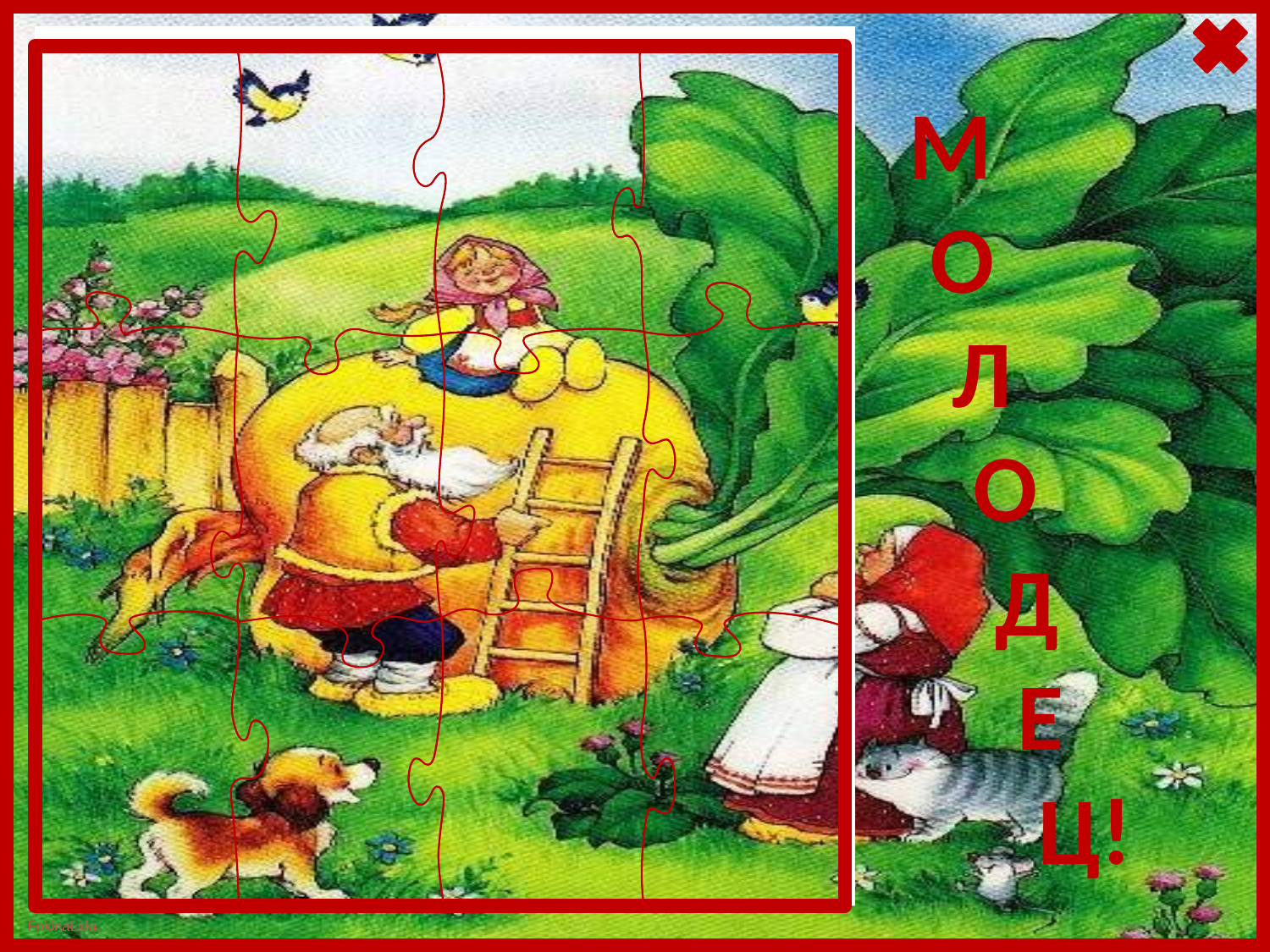

М
 О
  Л
   О
    Д
     Е
      Ц!